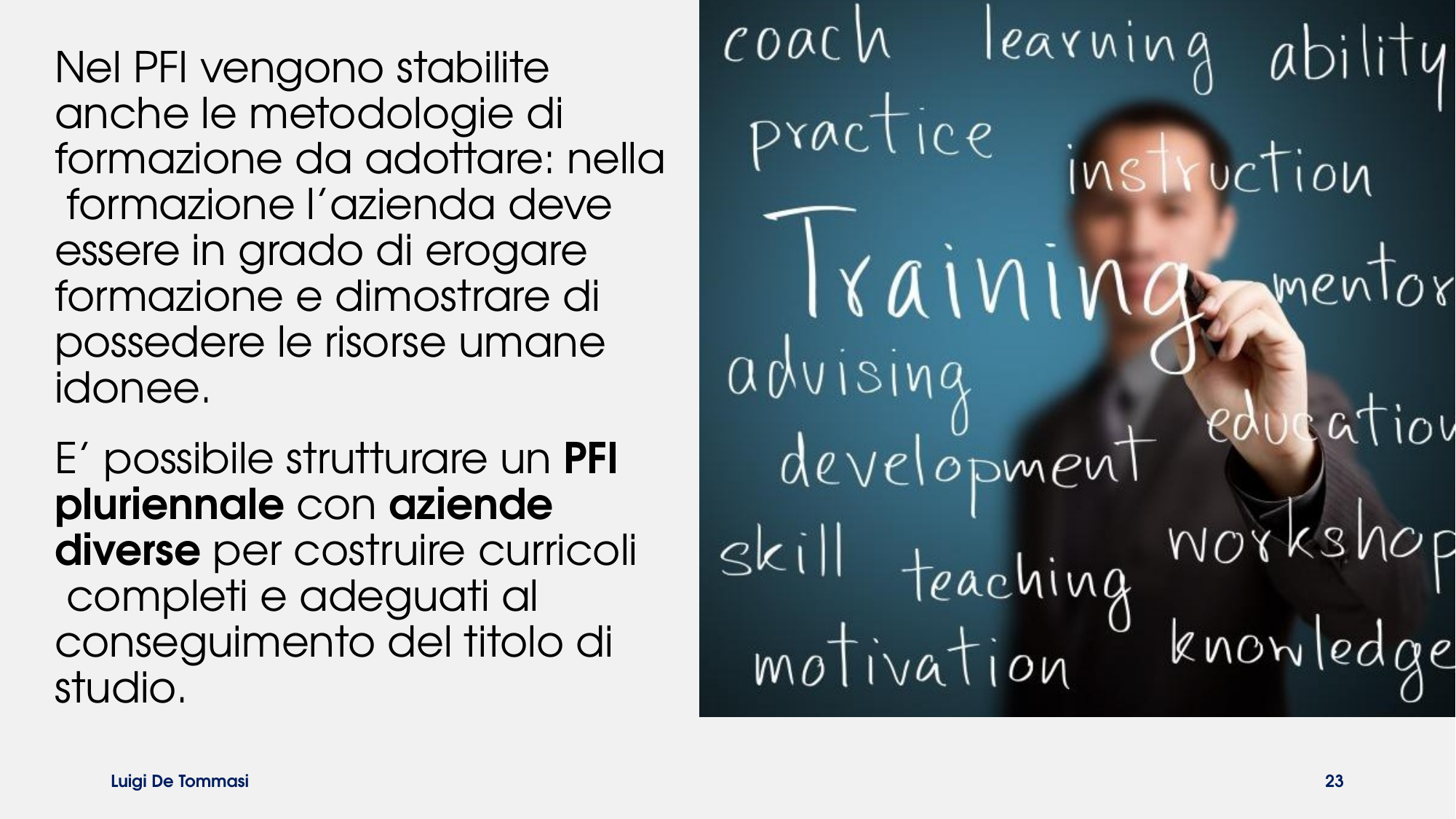

Nel PFI vengono stabilite  anche le metodologie di  formazione da adottare: nella  formazione l’azienda deve  essere in grado di erogare  formazione e dimostrare di  possedere le risorse umane  idonee.
E’ possibile strutturare un PFI  pluriennale con aziende  diverse per costruire curricoli  completi e adeguati al  conseguimento del titolo di  studio.
Luigi De Tommasi
23